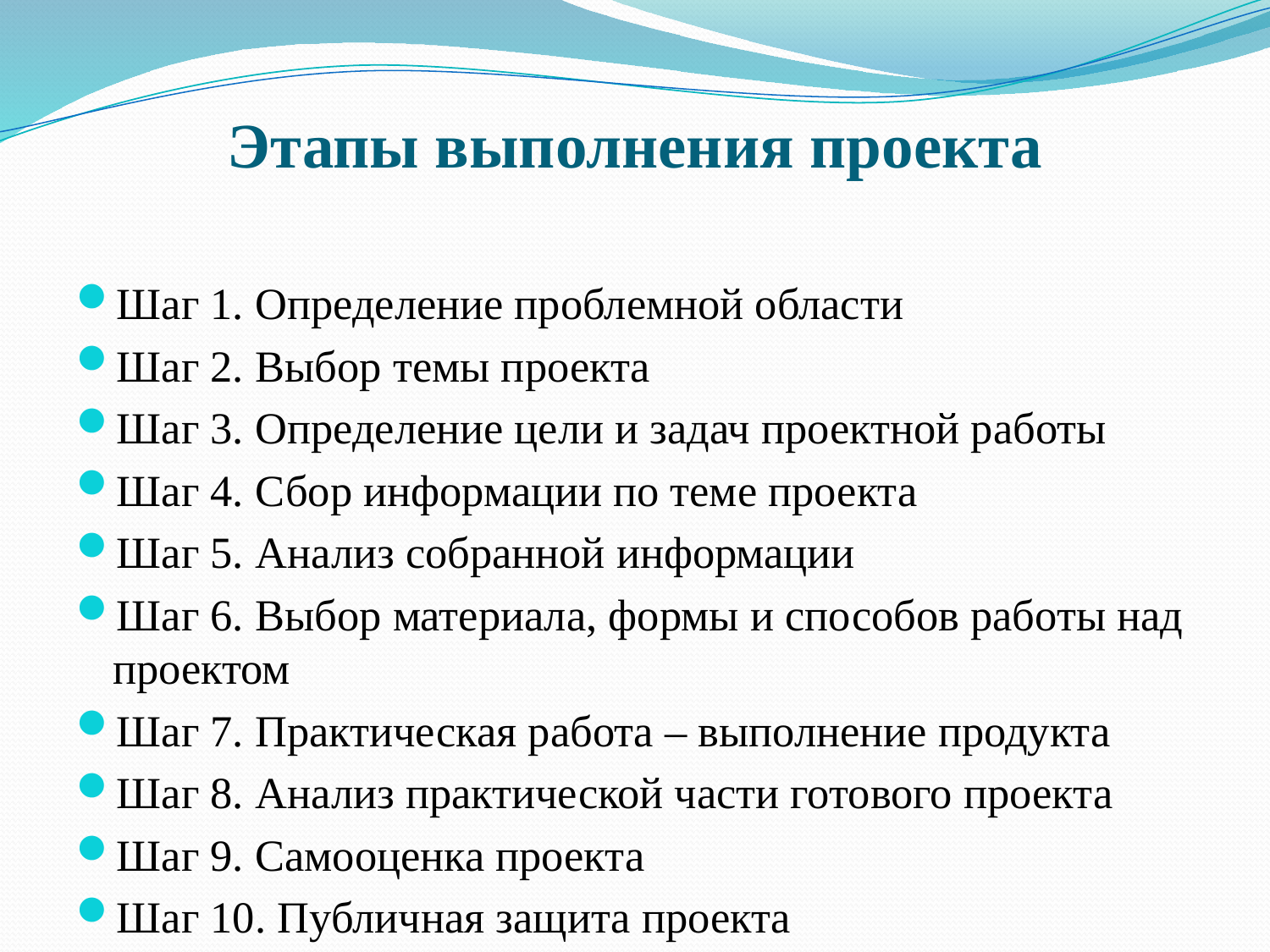

# Этапы выполнения проекта
Шаг 1. Определение проблемной области
Шаг 2. Выбор темы проекта
Шаг 3. Определение цели и задач проектной работы
Шаг 4. Сбор информации по теме проекта
Шаг 5. Анализ собранной информации
Шаг 6. Выбор материала, формы и способов работы над проектом
Шаг 7. Практическая работа – выполнение продукта
Шаг 8. Анализ практической части готового проекта
Шаг 9. Самооценка проекта
Шаг 10. Публичная защита проекта